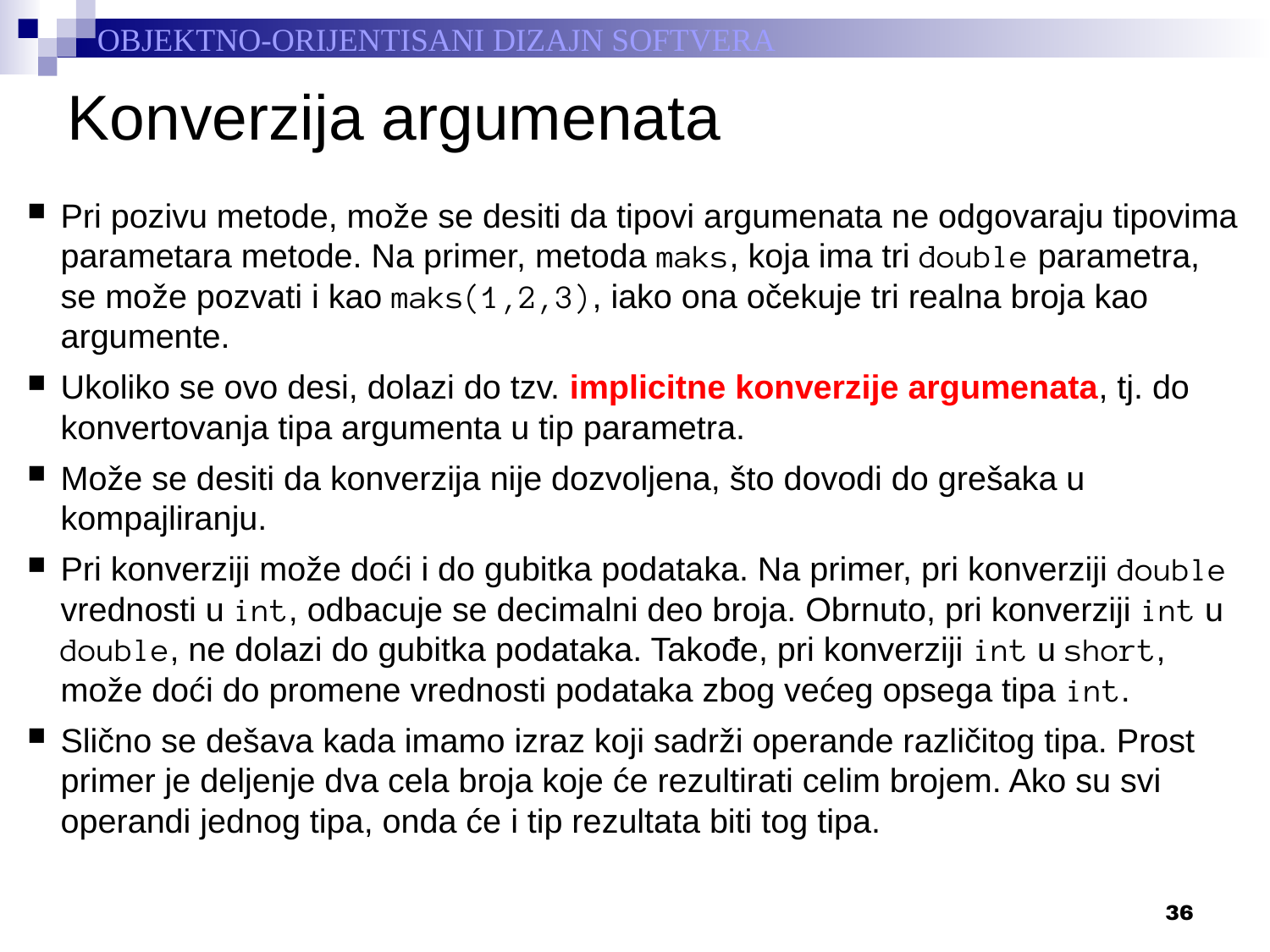

# Konverzija argumenata
Pri pozivu metode, može se desiti da tipovi argumenata ne odgovaraju tipovima parametara metode. Na primer, metoda maks, koja ima tri double parametra, se može pozvati i kao maks(1,2,3), iako ona očekuje tri realna broja kao argumente.
Ukoliko se ovo desi, dolazi do tzv. implicitne konverzije argumenata, tj. do konvertovanja tipa argumenta u tip parametra.
Može se desiti da konverzija nije dozvoljena, što dovodi do grešaka u kompajliranju.
Pri konverziji može doći i do gubitka podataka. Na primer, pri konverziji double vrednosti u int, odbacuje se decimalni deo broja. Obrnuto, pri konverziji int u double, ne dolazi do gubitka podataka. Takođe, pri konverziji int u short, može doći do promene vrednosti podataka zbog većeg opsega tipa int.
Slično se dešava kada imamo izraz koji sadrži operande različitog tipa. Prost primer je deljenje dva cela broja koje će rezultirati celim brojem. Ako su svi operandi jednog tipa, onda će i tip rezultata biti tog tipa.
36